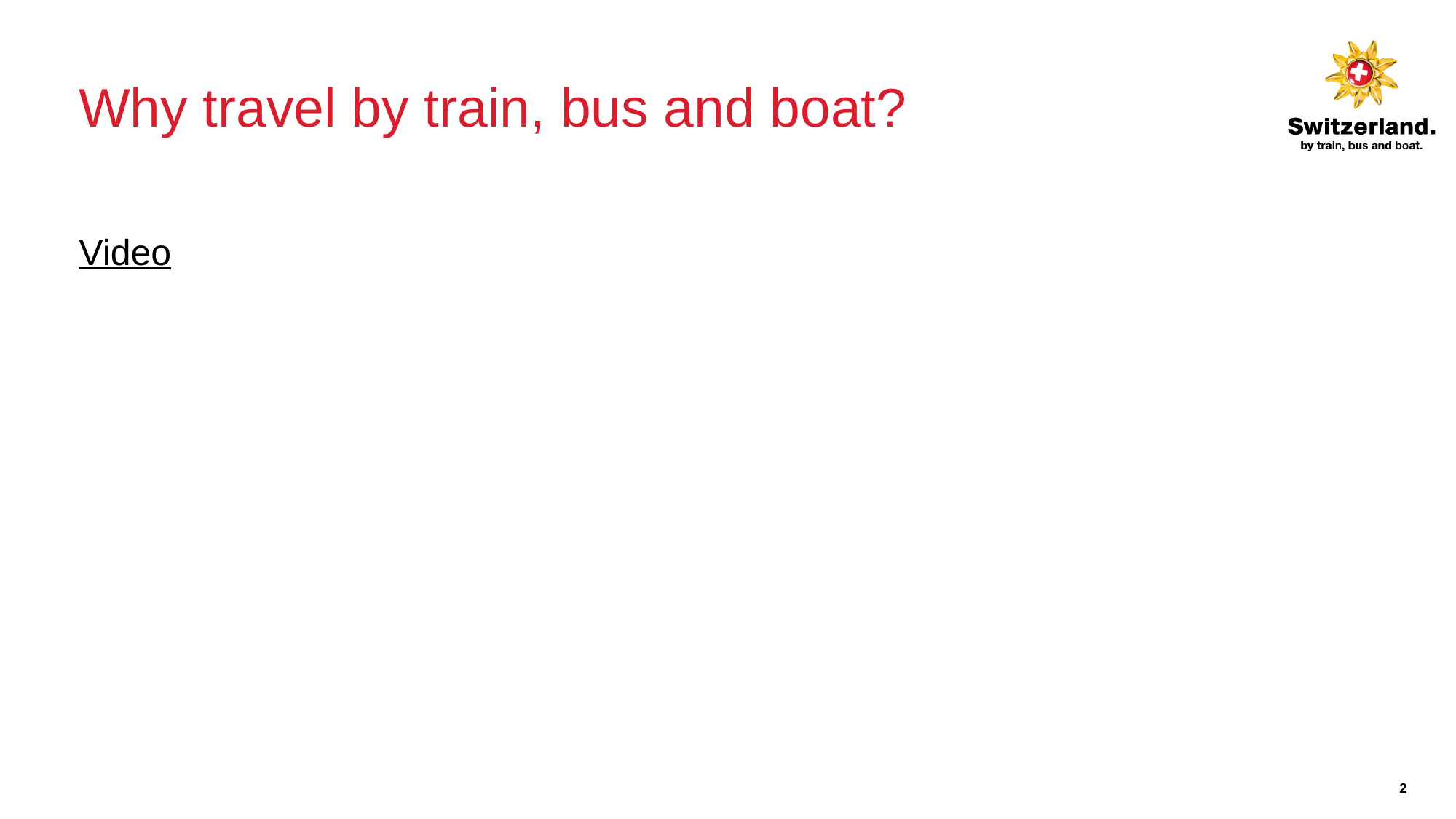

# Why travel by train, bus and boat?
Video
2